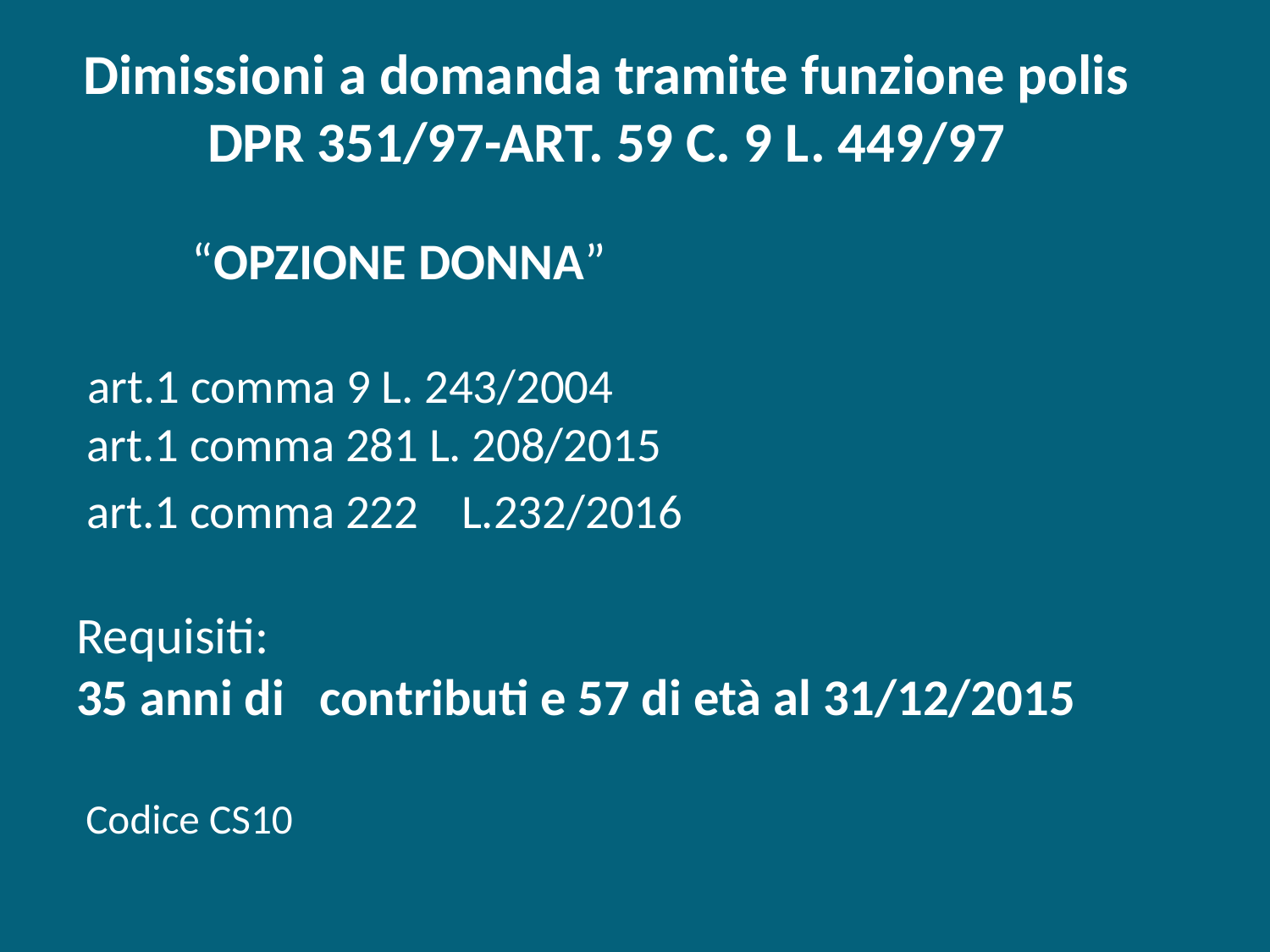

# Dimissioni a domanda tramite funzione polis DPR 351/97-ART. 59 C. 9 L. 449/97
			“OPZIONE DONNA”
 art.1 comma 9 L. 243/2004
 art.1 comma 281 L. 208/2015
 art.1 comma 222    L.232/2016

Requisiti:
35 anni di   contributi e 57 di età al 31/12/2015

 Codice CS10